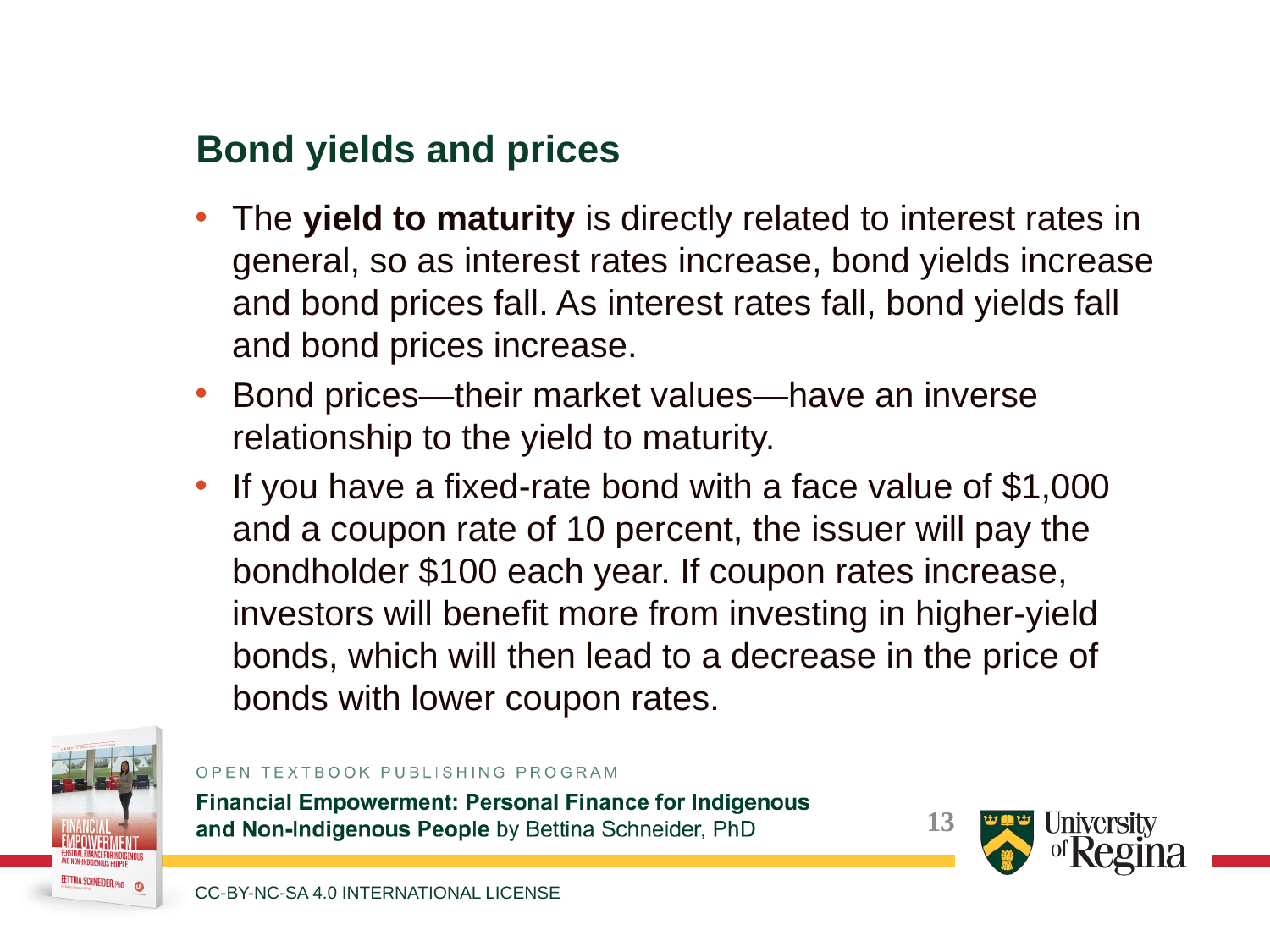

Bond yields and prices
The yield to maturity is directly related to interest rates in general, so as interest rates increase, bond yields increase and bond prices fall. As interest rates fall, bond yields fall and bond prices increase.
Bond prices—their market values—have an inverse relationship to the yield to maturity.
If you have a fixed-rate bond with a face value of $1,000 and a coupon rate of 10 percent, the issuer will pay the bondholder $100 each year. If coupon rates increase, investors will benefit more from investing in higher-yield bonds, which will then lead to a decrease in the price of bonds with lower coupon rates.
CC-BY-NC-SA 4.0 INTERNATIONAL LICENSE